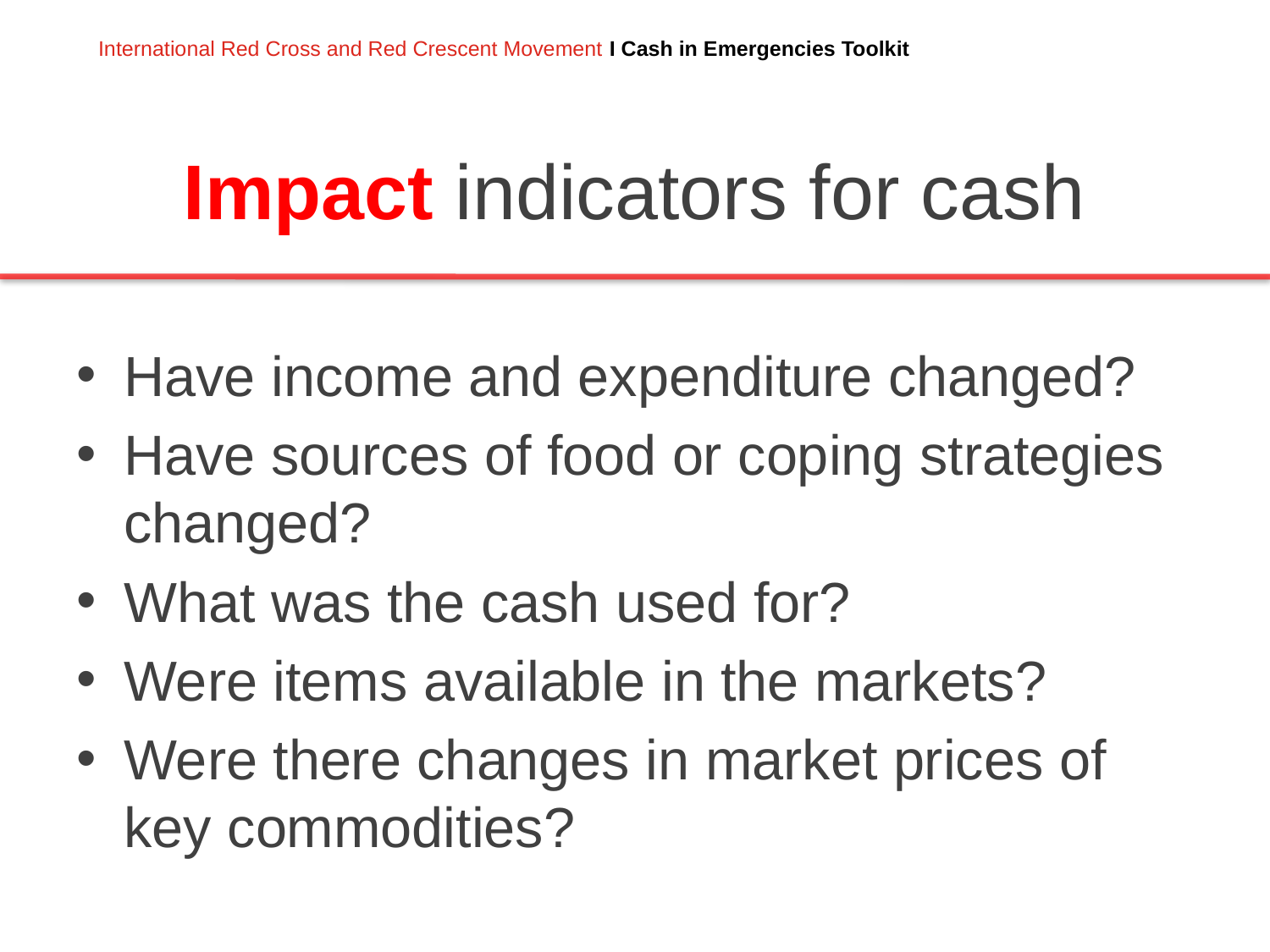

# Impact indicators for cash
Have income and expenditure changed?
Have sources of food or coping strategies changed?
What was the cash used for?
Were items available in the markets?
Were there changes in market prices of key commodities?